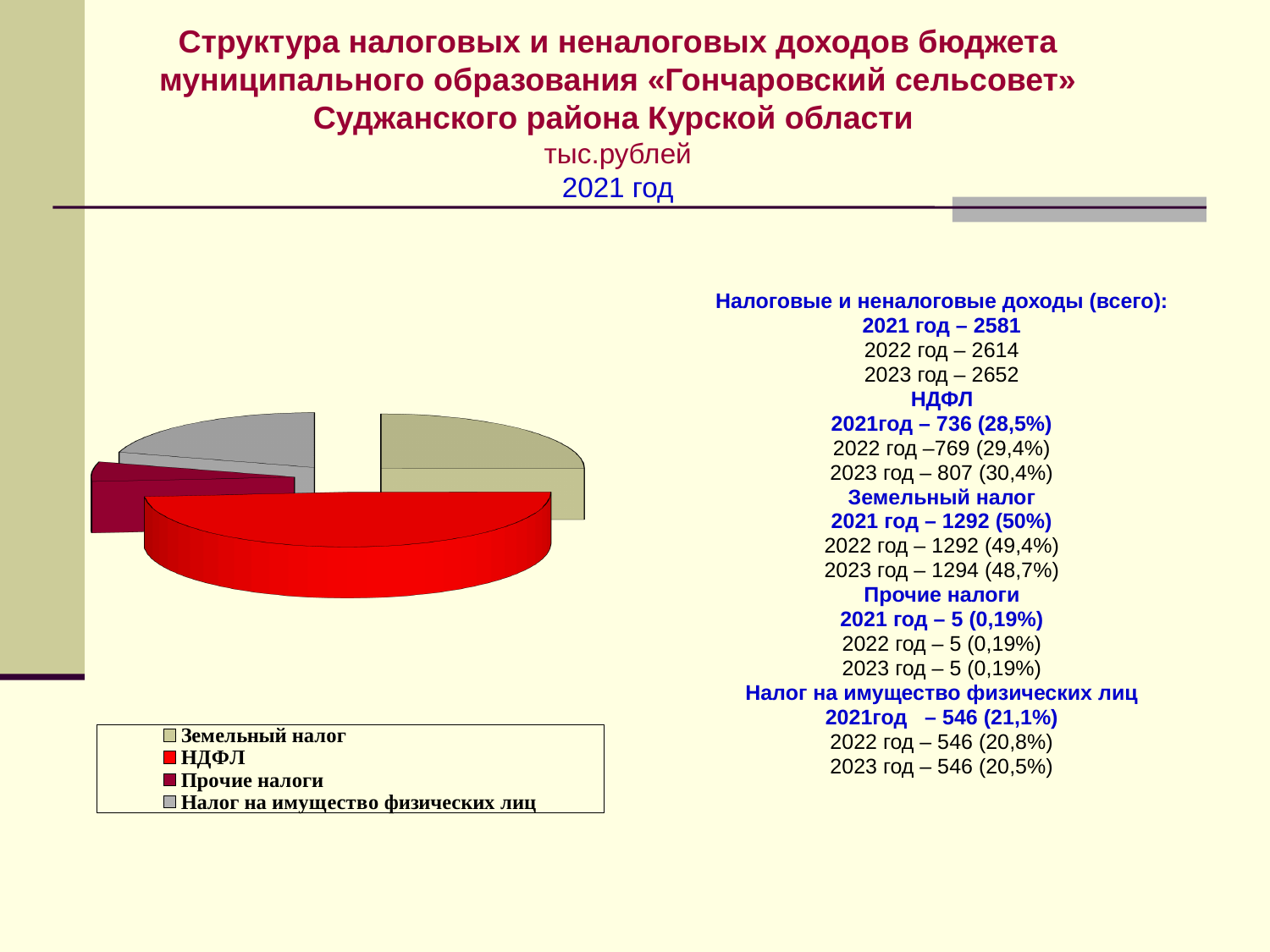

# Структура налоговых и неналоговых доходов бюджета муниципального образования «Гончаровский сельсовет» Суджанского района Курской области тыс.рублей 2021 год

[unsupported chart]

Налоговые и неналоговые доходы (всего):
2021 год – 2581
2022 год – 2614
2023 год – 2652
НДФЛ
2021год – 736 (28,5%)
2022 год –769 (29,4%)
2023 год – 807 (30,4%)
Земельный налог
2021 год – 1292 (50%)
2022 год – 1292 (49,4%)
2023 год – 1294 (48,7%)
Прочие налоги
2021 год – 5 (0,19%)
2022 год – 5 (0,19%)
2023 год – 5 (0,19%)
Налог на имущество физических лиц
2021год   – 546 (21,1%)
2022 год – 546 (20,8%)
2023 год – 546 (20,5%)